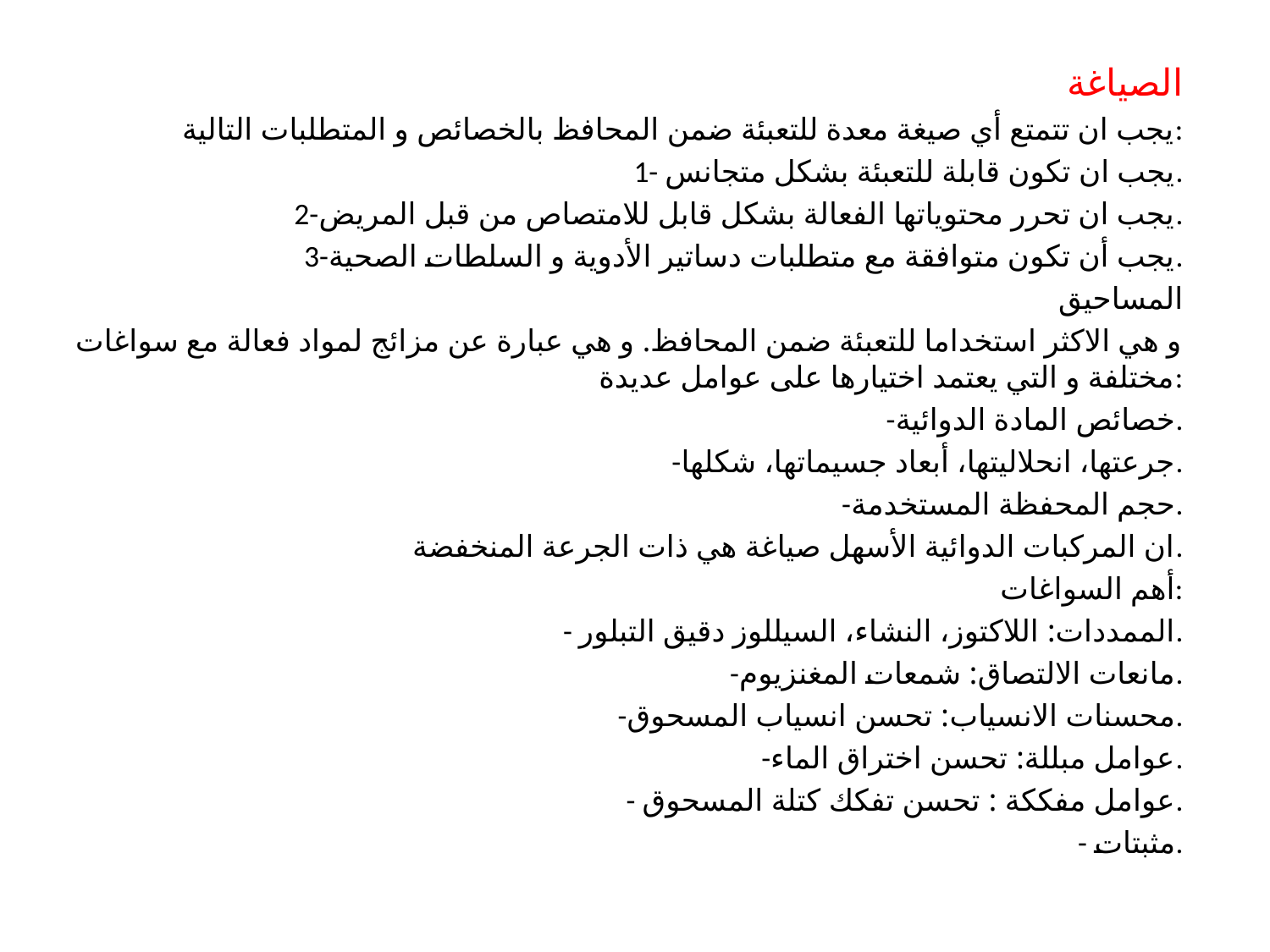

#
الصياغة
يجب ان تتمتع أي صيغة معدة للتعبئة ضمن المحافظ بالخصائص و المتطلبات التالية:
1- يجب ان تكون قابلة للتعبئة بشكل متجانس.
2-يجب ان تحرر محتوياتها الفعالة بشكل قابل للامتصاص من قبل المريض.
3-يجب أن تكون متوافقة مع متطلبات دساتير الأدوية و السلطات الصحية.
المساحيق
و هي الاكثر استخداما للتعبئة ضمن المحافظ. و هي عبارة عن مزائج لمواد فعالة مع سواغات مختلفة و التي يعتمد اختيارها على عوامل عديدة:
-خصائص المادة الدوائية.
-جرعتها، انحلاليتها، أبعاد جسيماتها، شكلها.
-حجم المحفظة المستخدمة.
ان المركبات الدوائية الأسهل صياغة هي ذات الجرعة المنخفضة.
أهم السواغات:
- الممددات: اللاكتوز، النشاء، السيللوز دقيق التبلور.
-مانعات الالتصاق: شمعات المغنزيوم.
-محسنات الانسياب: تحسن انسياب المسحوق.
-عوامل مبللة: تحسن اختراق الماء.
- عوامل مفككة : تحسن تفكك كتلة المسحوق.
- مثبتات.